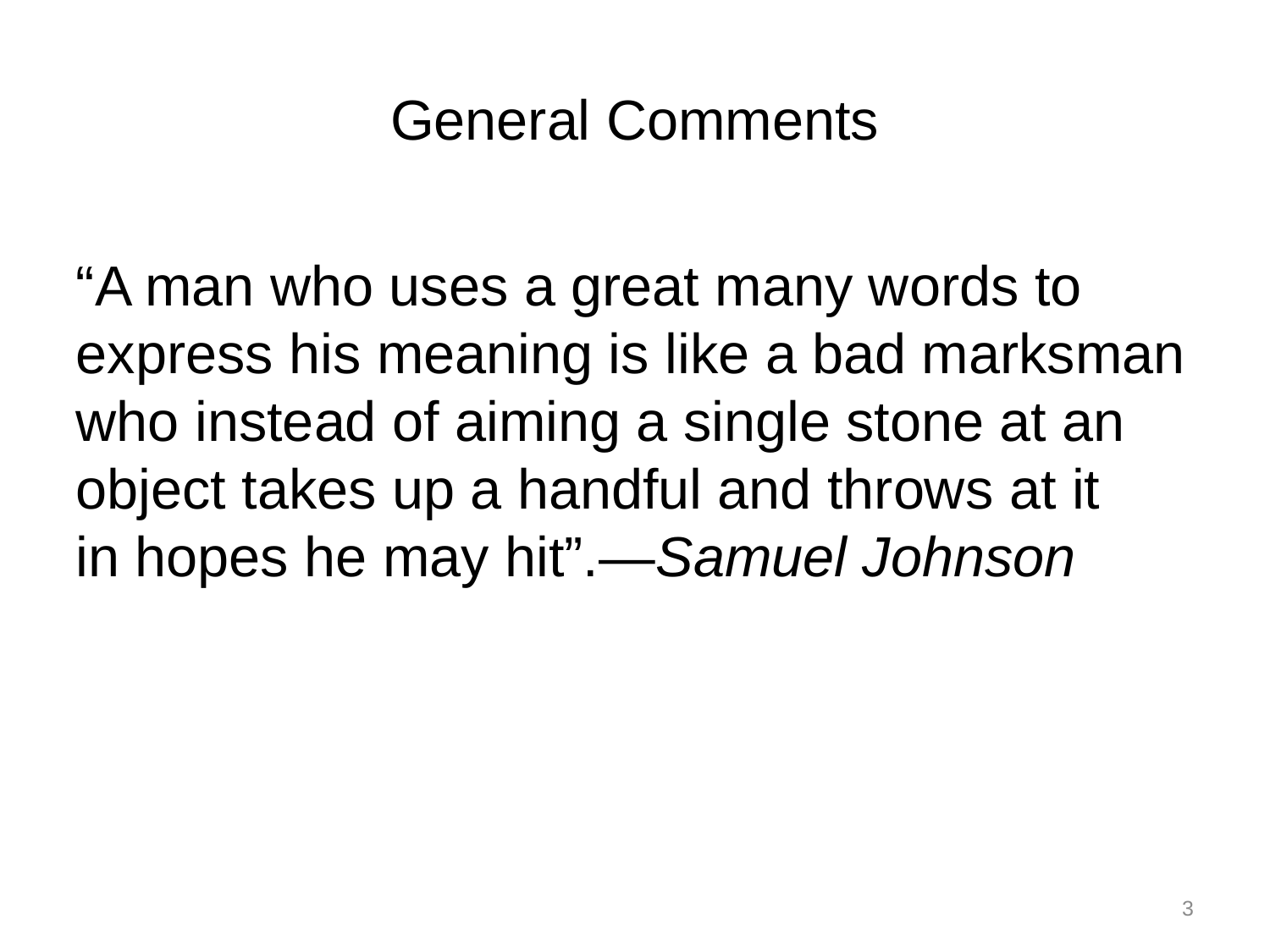

# General Comments
“A man who uses a great many words to express his meaning is like a bad marksman who instead of aiming a single stone at an object takes up a handful and throws at it
in hopes he may hit”.—Samuel Johnson
3